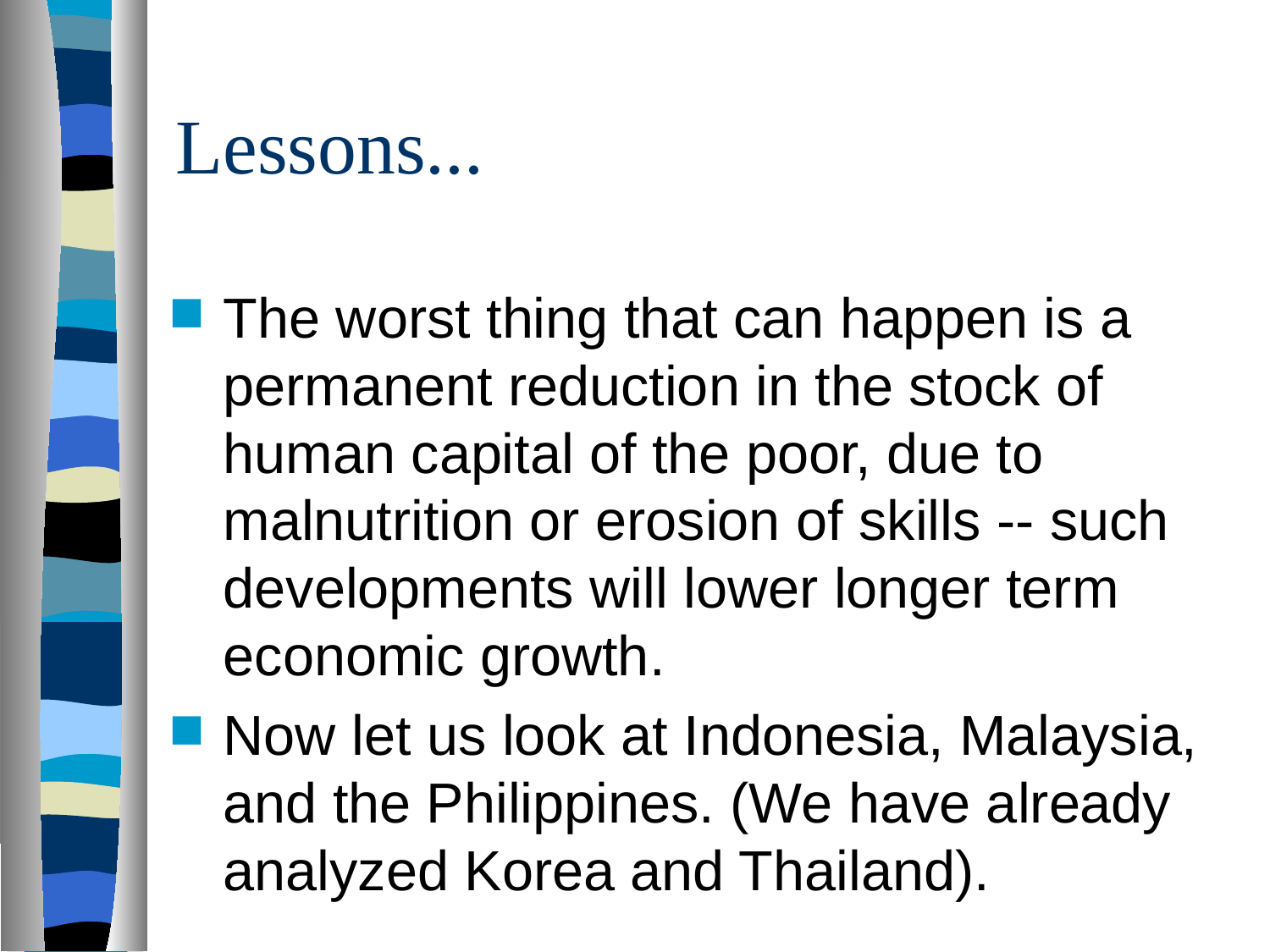

# Lessons...
The worst thing that can happen is a permanent reduction in the stock of human capital of the poor, due to malnutrition or erosion of skills -- such developments will lower longer term economic growth.
Now let us look at Indonesia, Malaysia, and the Philippines. (We have already analyzed Korea and Thailand).